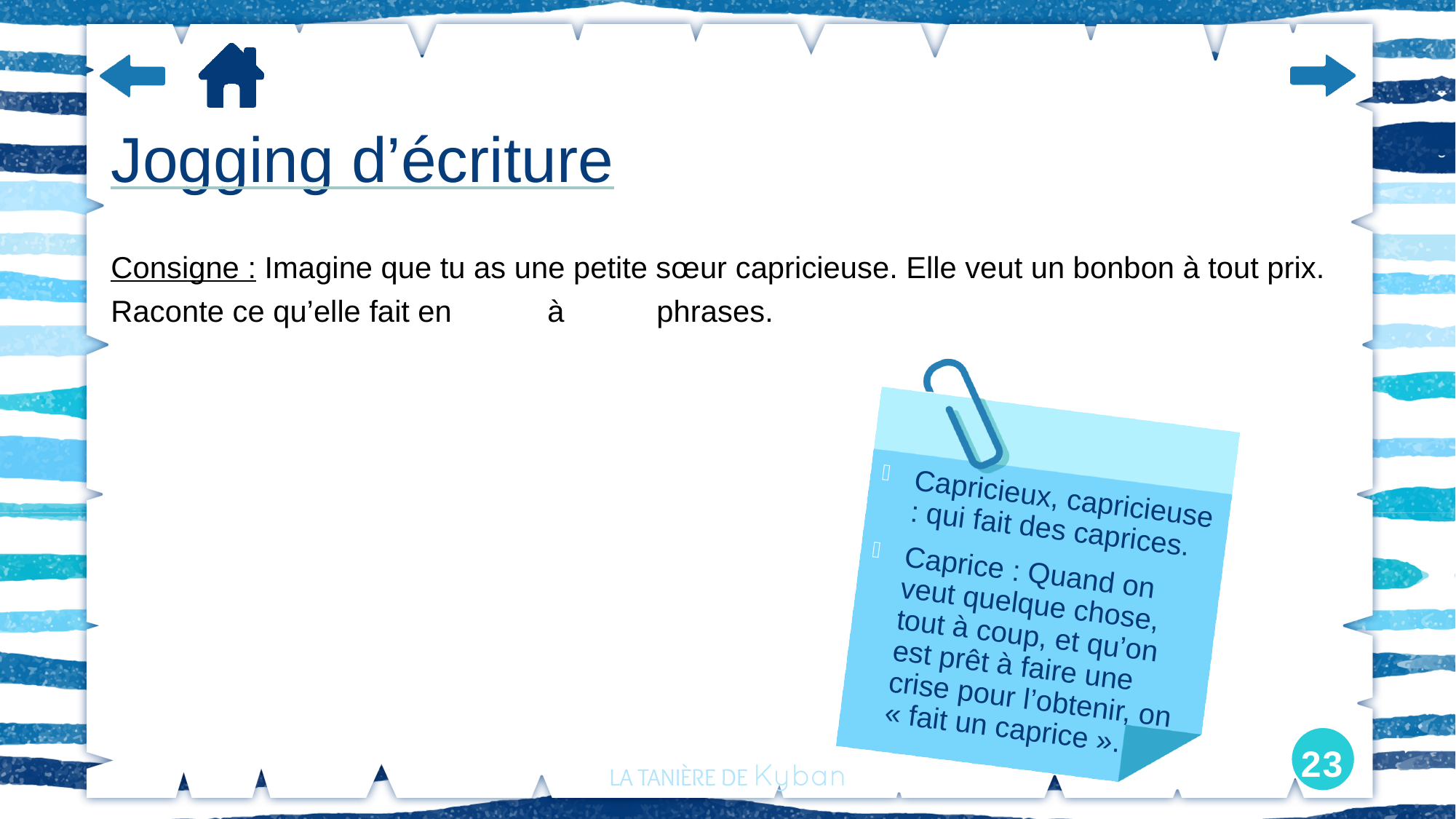

# Jogging d’écriture
Consigne : Imagine que tu as une petite sœur capricieuse. Elle veut un bonbon à tout prix. Raconte ce qu’elle fait en 	à	phrases.
Capricieux, capricieuse : qui fait des caprices.
Caprice : Quand on veut quelque chose, tout à coup, et qu’on est prêt à faire une crise pour l’obtenir, on « fait un caprice ».
23